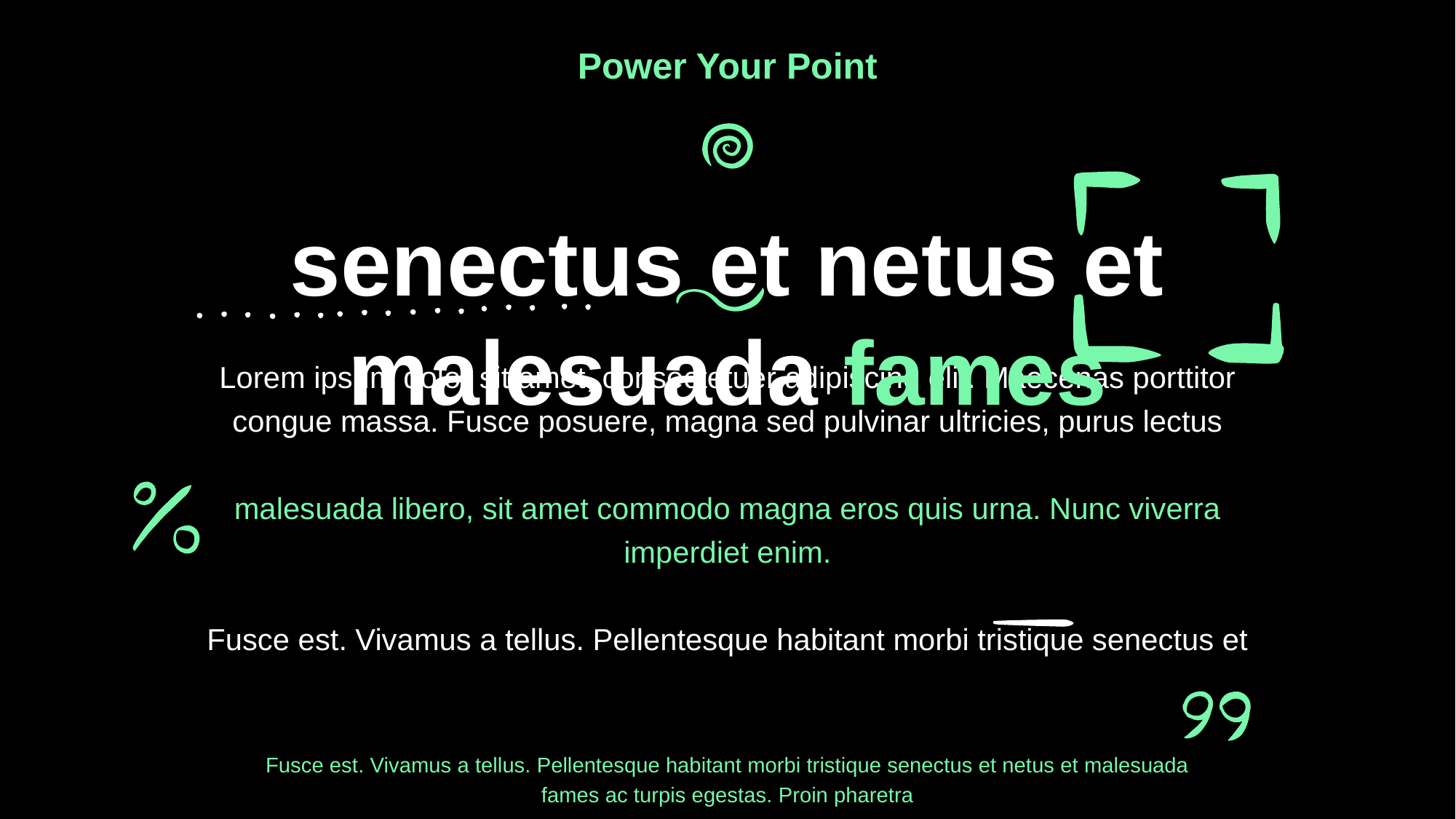

Power Your Point

senectus et netus et malesuada fames

Lorem ipsum dolor sit amet, consectetuer adipiscing elit. Maecenas porttitor congue massa. Fusce posuere, magna sed pulvinar ultricies, purus lectus

malesuada libero, sit amet commodo magna eros quis urna. Nunc viverra imperdiet enim.

Fusce est. Vivamus a tellus. Pellentesque habitant morbi tristique senectus et

Fusce est. Vivamus a tellus. Pellentesque habitant morbi tristique senectus et netus et malesuada fames ac turpis egestas. Proin pharetra